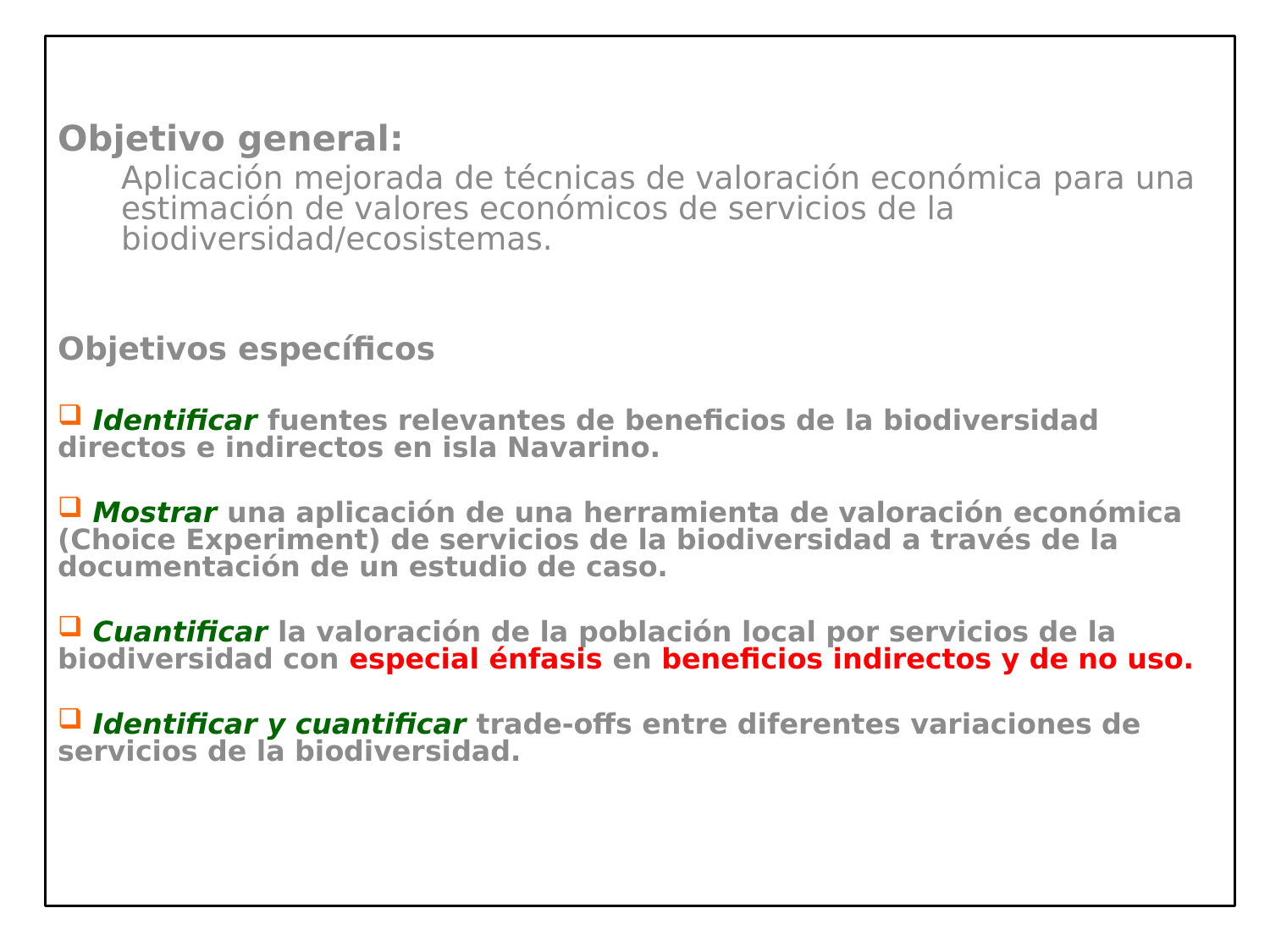

#

Objetivo general:
Aplicación mejorada de técnicas de valoración económica para una estimación de valores económicos de servicios de la biodiversidad/ecosistemas.

Objetivos específicos

 Identificar fuentes relevantes de beneficios de la biodiversidad directos e indirectos en isla Navarino.

 Mostrar una aplicación de una herramienta de valoración económica (Choice Experiment) de servicios de la biodiversidad a través de la documentación de un estudio de caso.

 Cuantificar la valoración de la población local por servicios de la biodiversidad con especial énfasis en beneficios indirectos y de no uso.

 Identificar y cuantificar trade-offs entre diferentes variaciones de servicios de la biodiversidad.